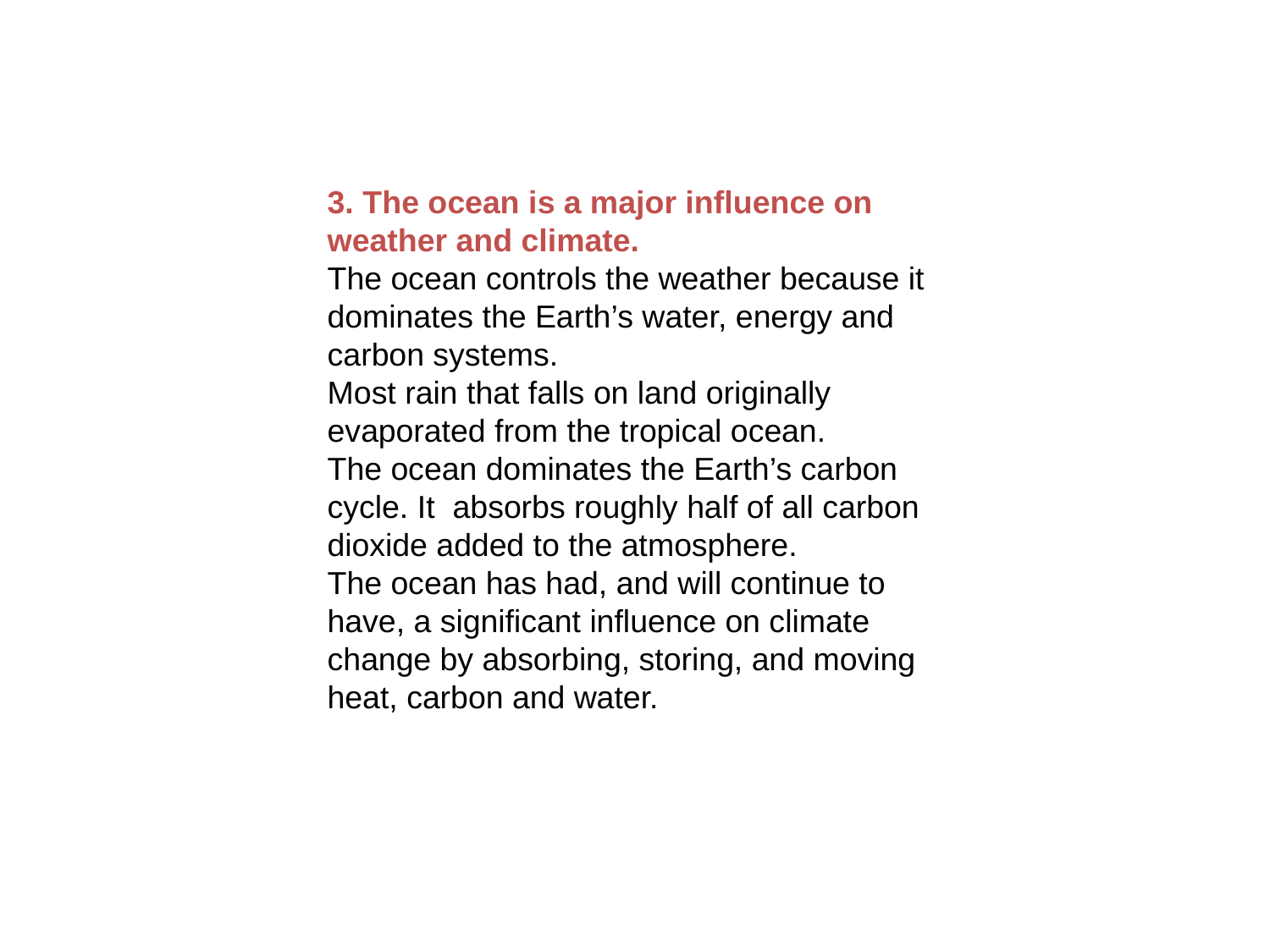

3. The ocean is a major influence on weather and climate.
The ocean controls the weather because it dominates the Earth’s water, energy and carbon systems.
Most rain that falls on land originally evaporated from the tropical ocean.
The ocean dominates the Earth’s carbon cycle. It  absorbs roughly half of all carbon dioxide added to the atmosphere.
The ocean has had, and will continue to have, a signiﬁcant influence on climate change by absorbing, storing, and moving heat, carbon and water.